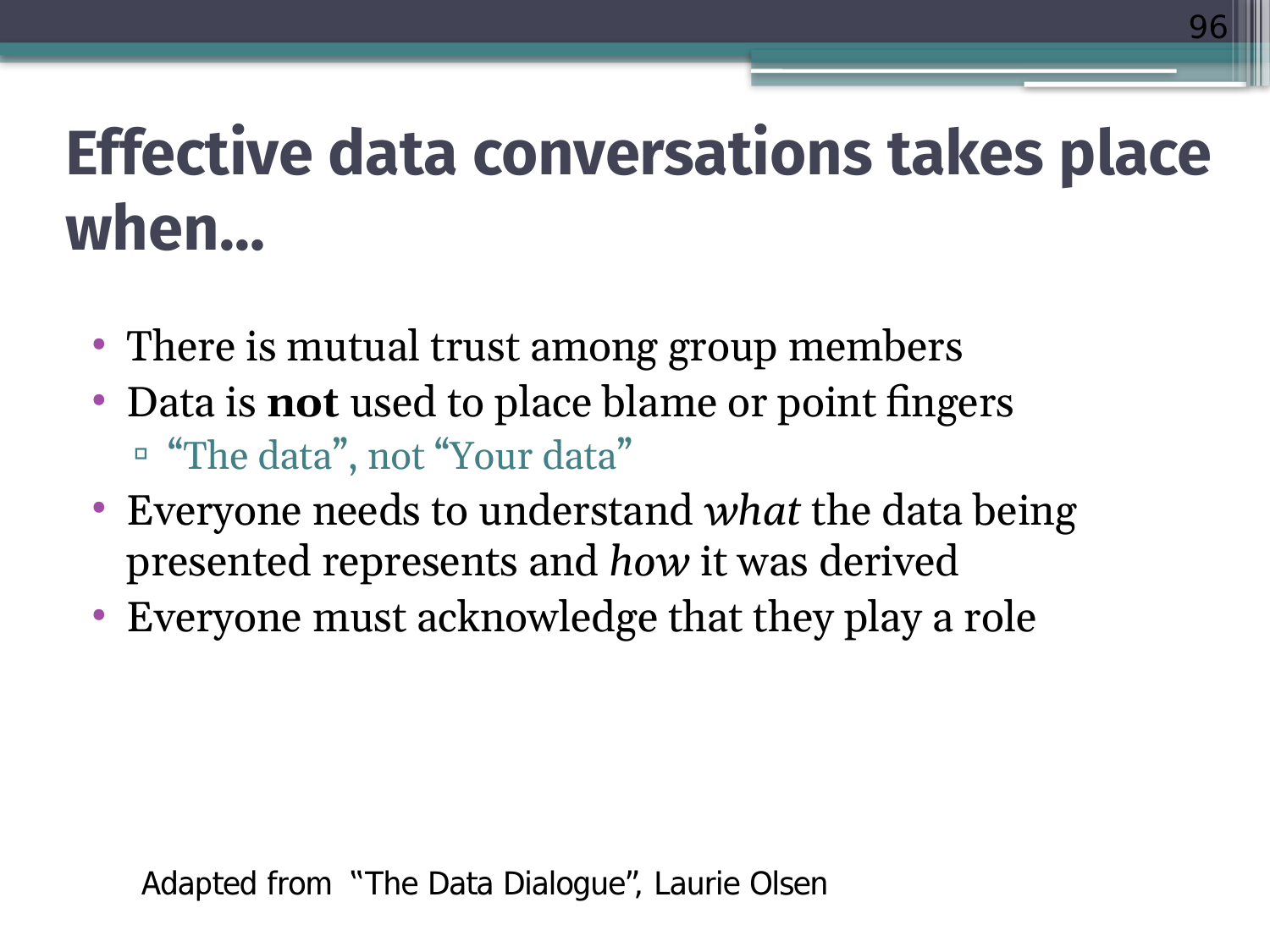

96
# Effective data conversations takes place when…
There is mutual trust among group members
Data is not used to place blame or point fingers
“The data”, not “Your data”
Everyone needs to understand what the data being presented represents and how it was derived
Everyone must acknowledge that they play a role

Adapted from  “The Data Dialogue”, Laurie Olsen